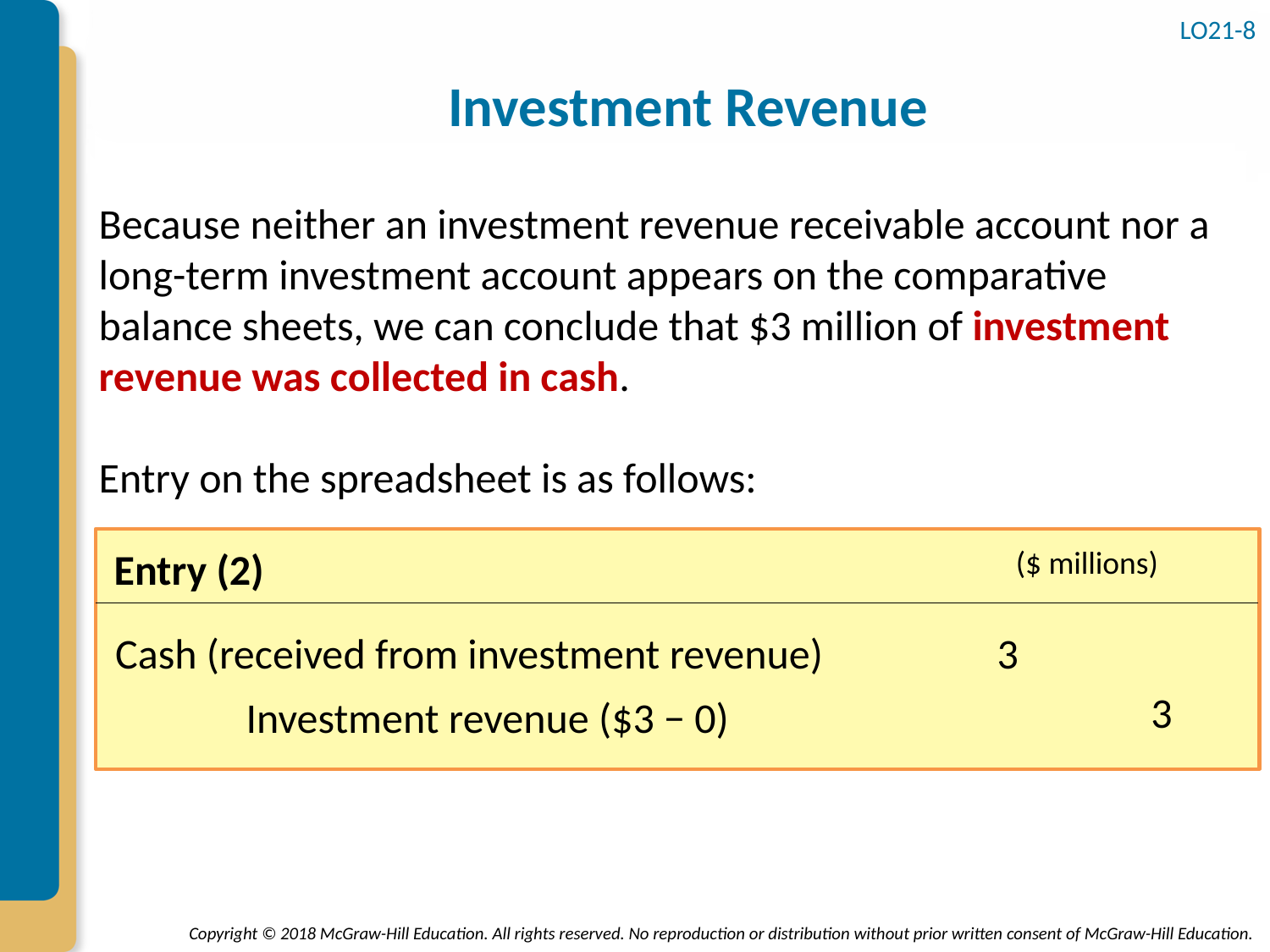

# Investment Revenue
LO21-8
Because neither an investment revenue receivable account nor a long-term investment account appears on the comparative balance sheets, we can conclude that $3 million of investment revenue was collected in cash.

Entry on the spreadsheet is as follows:

($ millions)
Entry (2)
3
Cash (received from investment revenue)
3
	Investment revenue ($3 − 0)